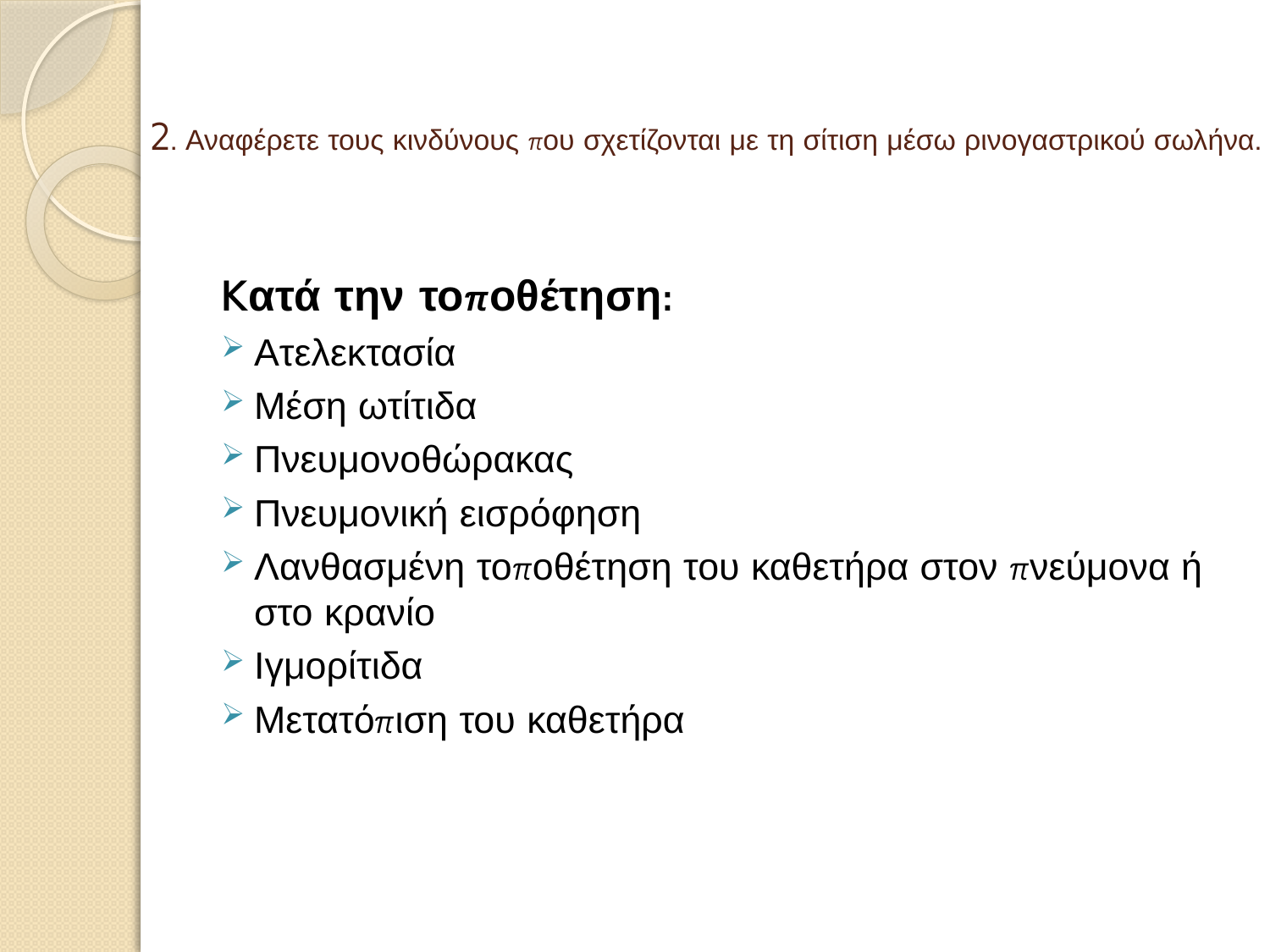

# 2. Αναφέρετε τους κινδύνους που σχετίζονται με τη σίτιση μέσω ρινογαστρικού σωλήνα.

Kατά την τοποθέτηση:
Ατελεκτασία
Μέση ωτίτιδα
Πνευμονοθώρακας
Πνευμονική εισρόφηση
Λανθασμένη τοποθέτηση του καθετήρα στον πνεύμονα ή στο κρανίο
Ιγμορίτιδα
Μετατόπιση του καθετήρα